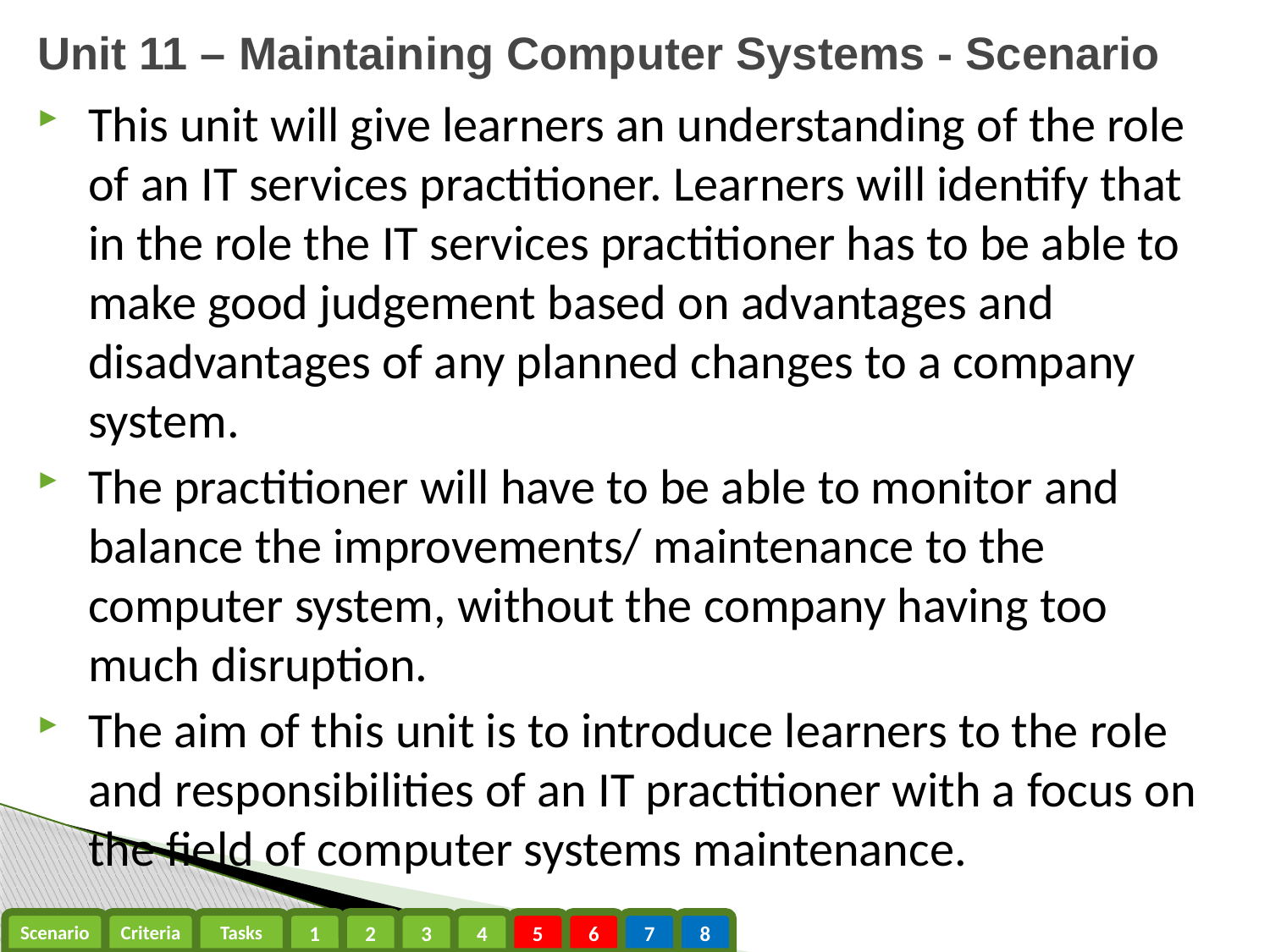

# Unit 11 – Maintaining Computer Systems - Scenario
This unit will give learners an understanding of the role of an IT services practitioner. Learners will identify that in the role the IT services practitioner has to be able to make good judgement based on advantages and disadvantages of any planned changes to a company system.
The practitioner will have to be able to monitor and balance the improvements/ maintenance to the computer system, without the company having too much disruption.
The aim of this unit is to introduce learners to the role and responsibilities of an IT practitioner with a focus on the field of computer systems maintenance.